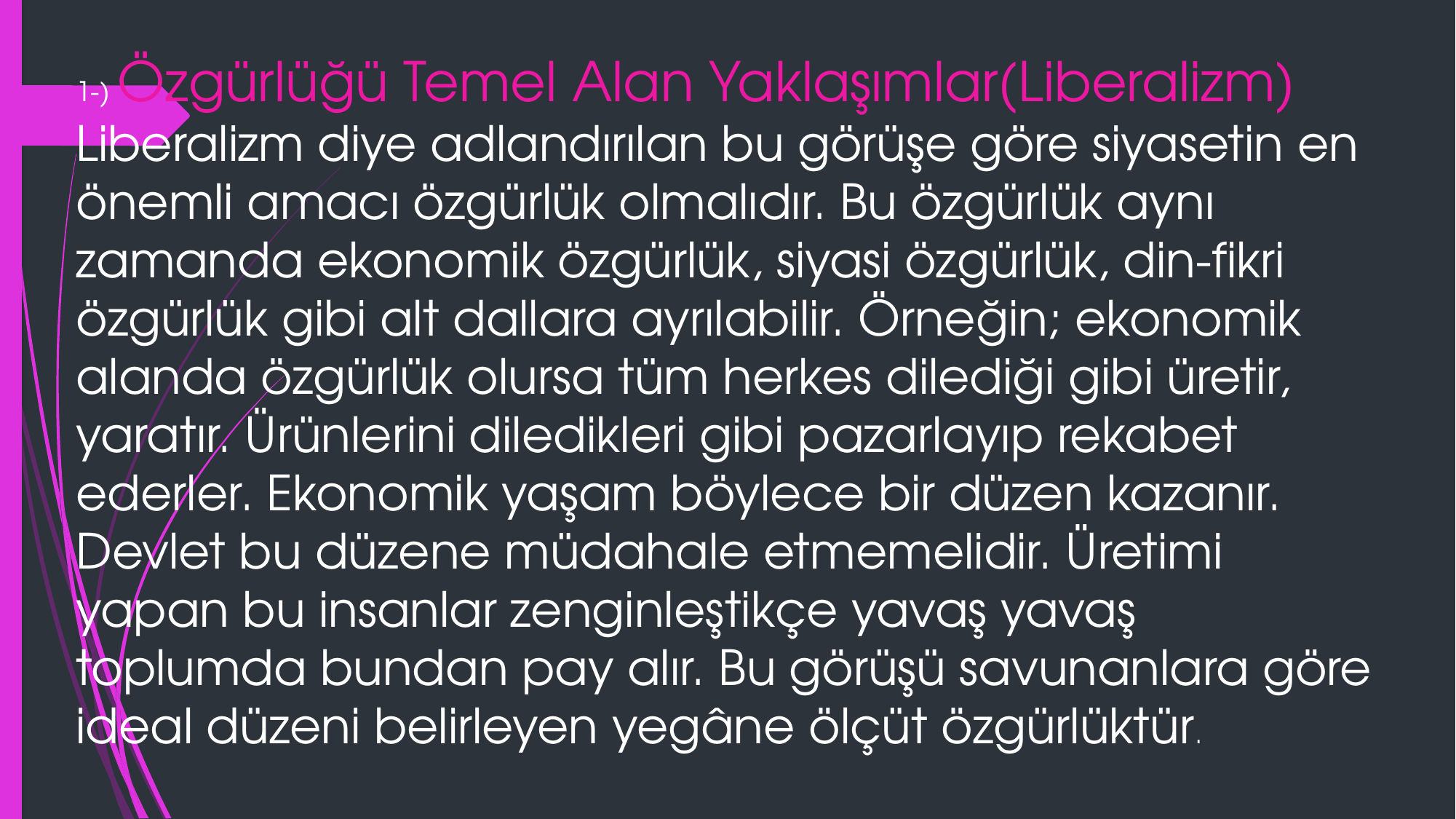

1-) Özgürlüğü Temel Alan Yaklaşımlar(Liberalizm)
Liberalizm diye adlandırılan bu görüşe göre siyasetin en önemli amacı özgürlük olmalıdır. Bu özgürlük aynı zamanda ekonomik özgürlük, siyasi özgürlük, din-fikri özgürlük gibi alt dallara ayrılabilir. Örneğin; ekonomik alanda özgürlük olursa tüm herkes dilediği gibi üretir, yaratır. Ürünlerini diledikleri gibi pazarlayıp rekabet ederler. Ekonomik yaşam böylece bir düzen kazanır. Devlet bu düzene müdahale etmemelidir. Üretimi yapan bu insanlar zenginleştikçe yavaş yavaş toplumda bundan pay alır. Bu görüşü savunanlara göre ideal düzeni belirleyen yegâne ölçüt özgürlüktür.